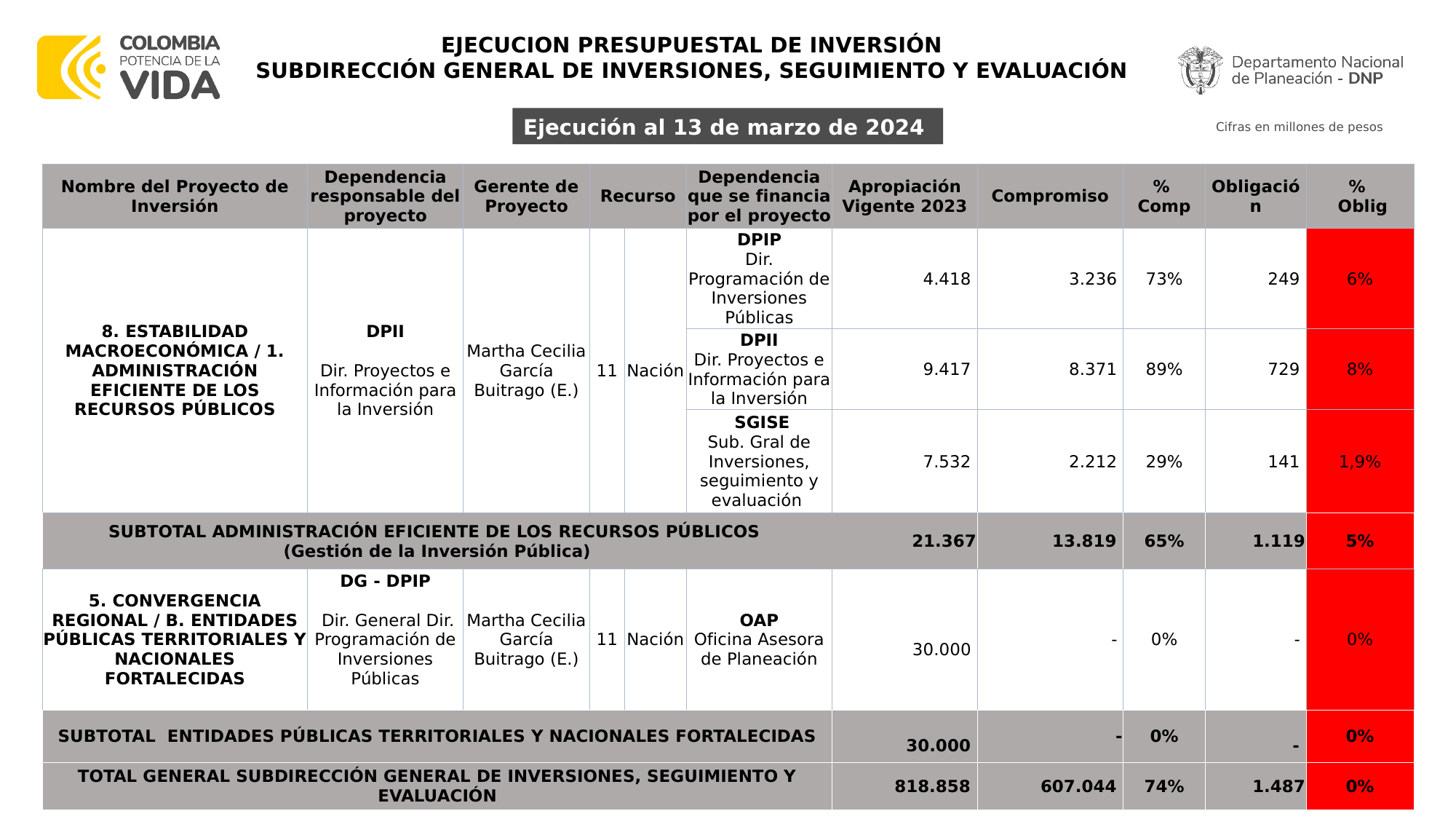

EJECUCION PRESUPUESTAL DE INVERSIÓN
SUBDIRECCIÓN GENERAL DE INVERSIONES, SEGUIMIENTO Y EVALUACIÓN
Ejecución al 13 de marzo de 2024
Cifras en millones de pesos
| Nombre del Proyecto de Inversión | Dependencia responsable del proyecto | Gerente de Proyecto | Recurso |  | Dependencia que se financia por el proyecto | Apropiación Vigente 2023 | Compromiso | % Comp | Obligación | % Oblig |
| --- | --- | --- | --- | --- | --- | --- | --- | --- | --- | --- |
| 8. ESTABILIDAD MACROECONÓMICA / 1. ADMINISTRACIÓN EFICIENTE DE LOS RECURSOS PÚBLICOS | DPII Dir. Proyectos e Información para la Inversión | Martha Cecilia García Buitrago (E.) | 11 | Nación | DPIP Dir. Programación de Inversiones Públicas | 4.418 | 3.236 | 73% | 249 | 6% |
|  |  |  |  |  | DPII Dir. Proyectos e Información para la Inversión | 9.417 | 8.371 | 89% | 729 | 8% |
|  |  |  |  |  | SGISE Sub. Gral de Inversiones, seguimiento y evaluación | 7.532 | 2.212 | 29% | 141 | 1,9% |
| SUBTOTAL ADMINISTRACIÓN EFICIENTE DE LOS RECURSOS PÚBLICOS (Gestión de la Inversión Pública) |  |  |  |  |  | 21.367 | 13.819 | 65% | 1.119 | 5% |
| 5. CONVERGENCIA REGIONAL / B. ENTIDADES PÚBLICAS TERRITORIALES Y NACIONALES FORTALECIDAS | DG - DPIP Dir. General Dir. Programación de Inversiones Públicas | Martha Cecilia García Buitrago (E.) | 11 | Nación | OAP Oficina Asesora de Planeación | 30.000 | - | 0% | - | 0% |
| SUBTOTAL ENTIDADES PÚBLICAS TERRITORIALES Y NACIONALES FORTALECIDAS |  |  |  |  |  | 30.000 | - | 0% | - | 0% |
| TOTAL GENERAL SUBDIRECCIÓN GENERAL DE INVERSIONES, SEGUIMIENTO Y EVALUACIÓN |  |  |  |  |  | 818.858 | 607.044 | 74% | 1.487 | 0% |